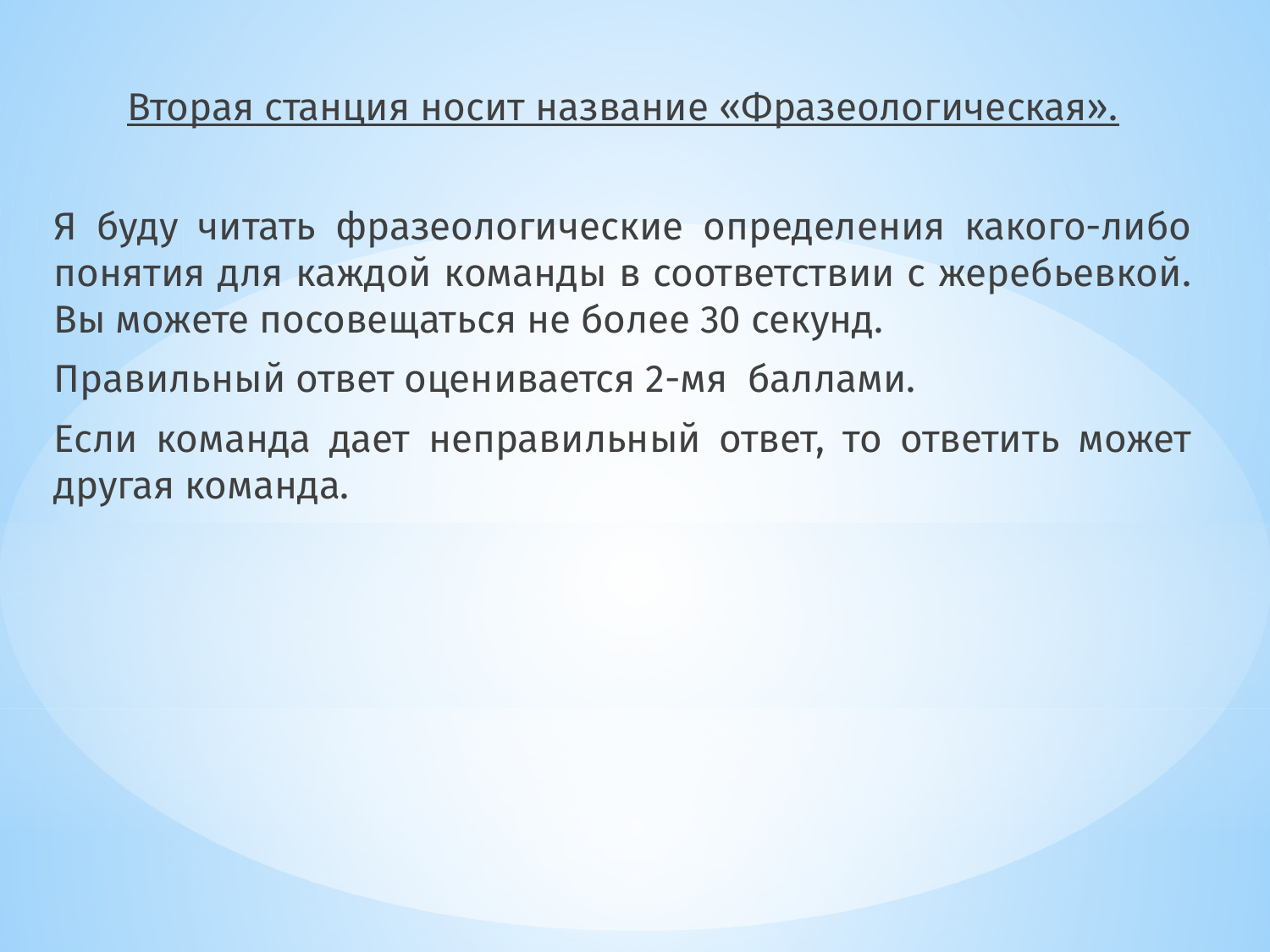

Вторая станция носит название «Фразеологическая».

Я буду читать фразеологические определения какого-либо понятия для каждой команды в соответствии с жеребьевкой. Вы можете посовещаться не более 30 секунд.
Правильный ответ оценивается 2-мя  баллами.
Если команда дает неправильный ответ, то ответить может другая команда.